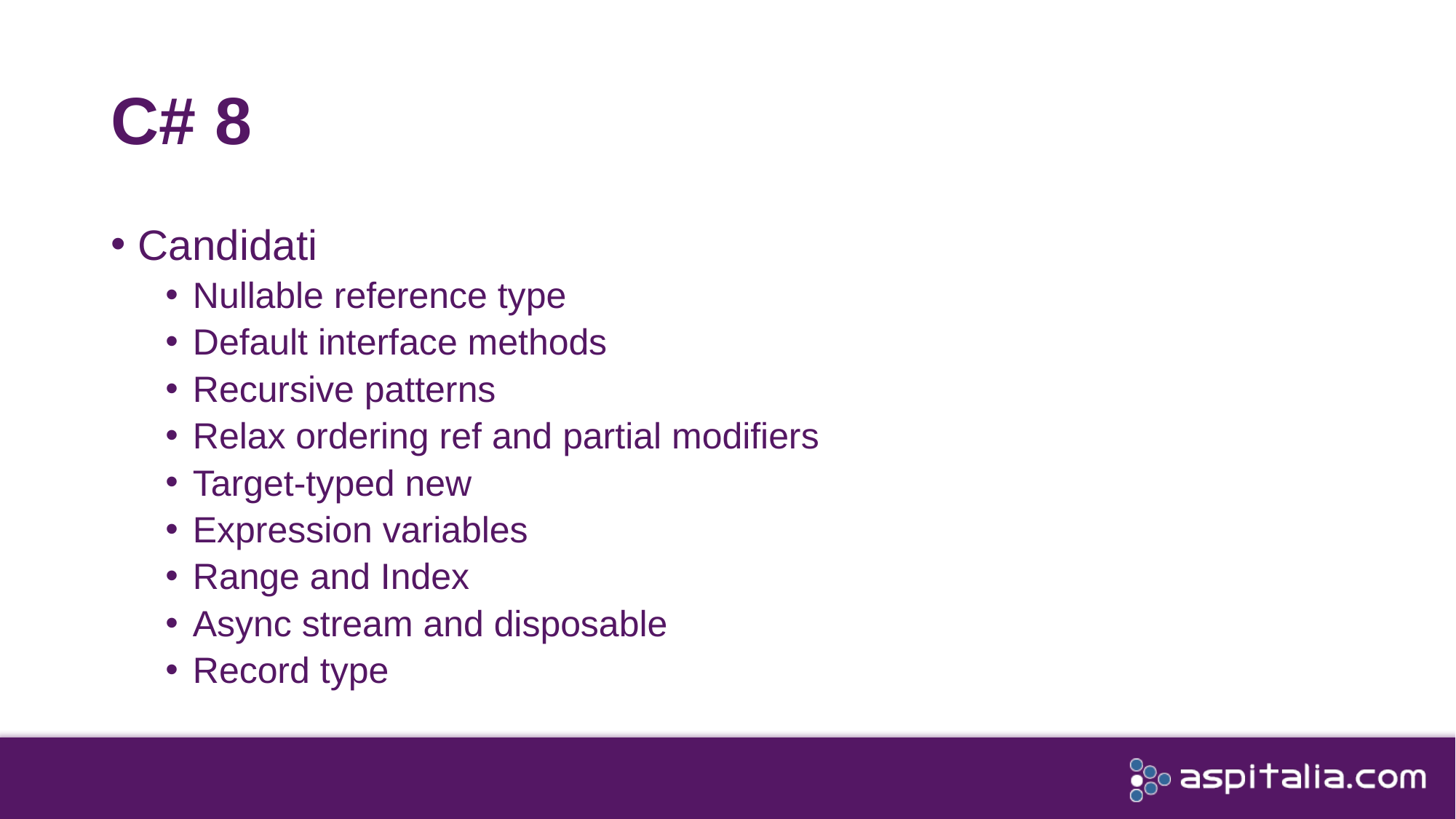

# C# 8
Candidati
Nullable reference type
Default interface methods
Recursive patterns
Relax ordering ref and partial modifiers
Target-typed new
Expression variables
Range and Index
Async stream and disposable
Record type